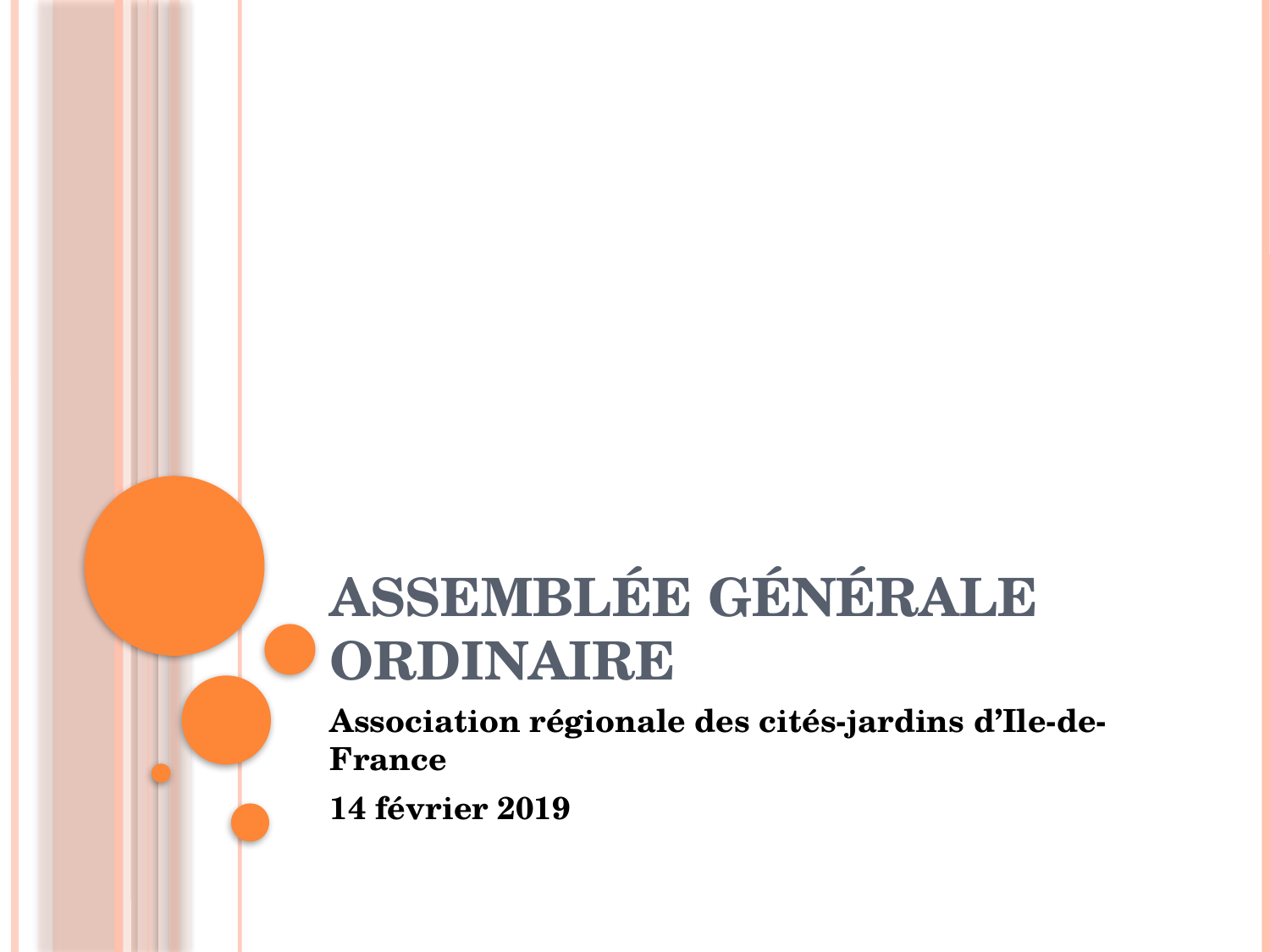

# Assemblée générale ordinaire
Association régionale des cités-jardins d’Ile-de-France
14 février 2019